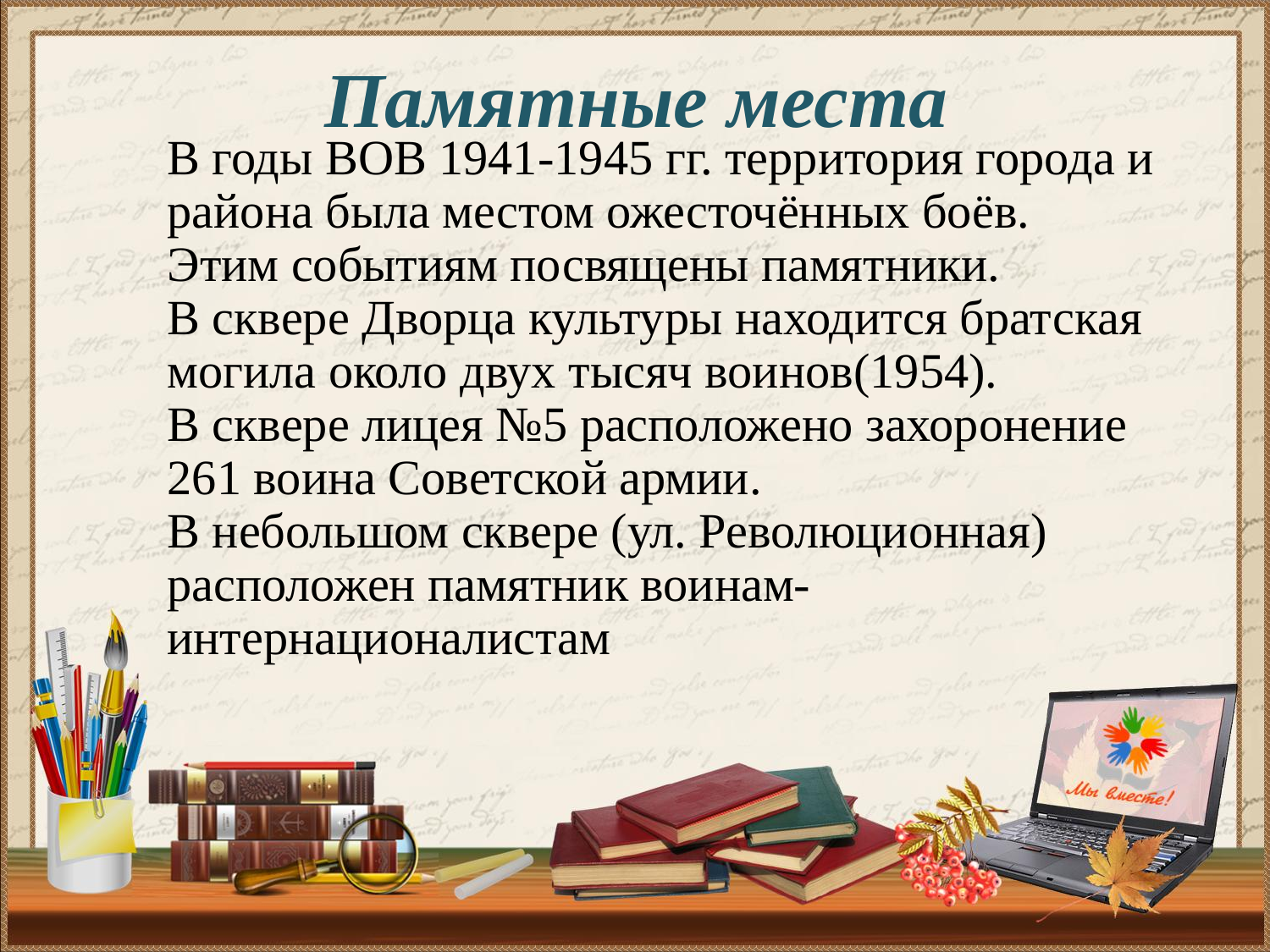

# Памятные места
В годы ВОВ 1941-1945 гг. территория города и района была местом ожесточённых боёв.
Этим событиям посвящены памятники.
В сквере Дворца культуры находится братская могила около двух тысяч воинов(1954).
В сквере лицея №5 расположено захоронение 261 воина Советской армии.
В небольшом сквере (ул. Революционная)
расположен памятник воинам-интернационалистам